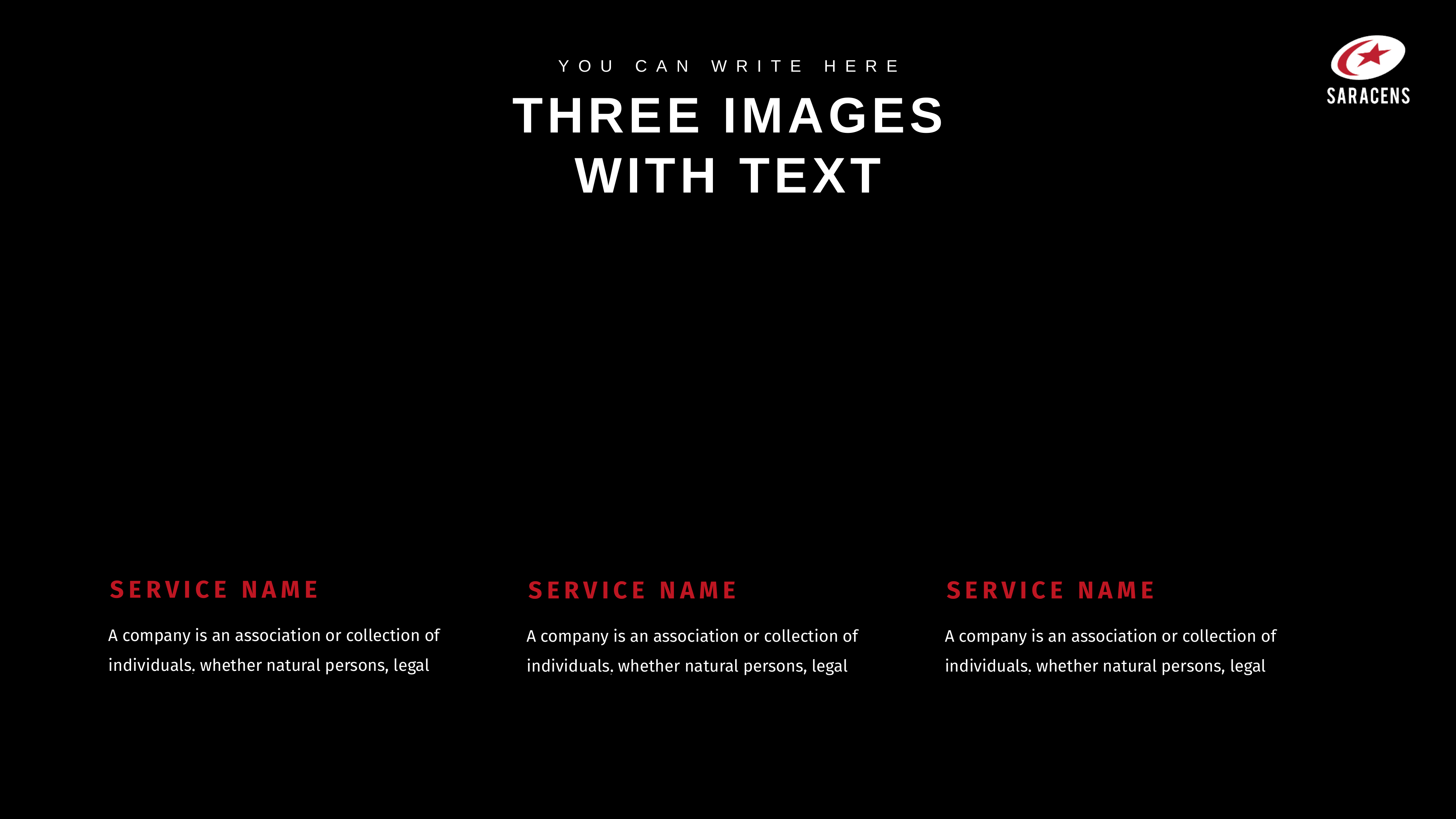

YOU CAN WRITE HERE
THREE IMAGES
WITH TEXT

SERVICE NAME
SERVICE NAME
SERVICE NAME
A company is an association or collection of individuals, whether natural persons, legal
A company is an association or collection of individuals, whether natural persons, legal
A company is an association or collection of individuals, whether natural persons, legal

LEARN MORE
LEARN MORE
LEARN MORE